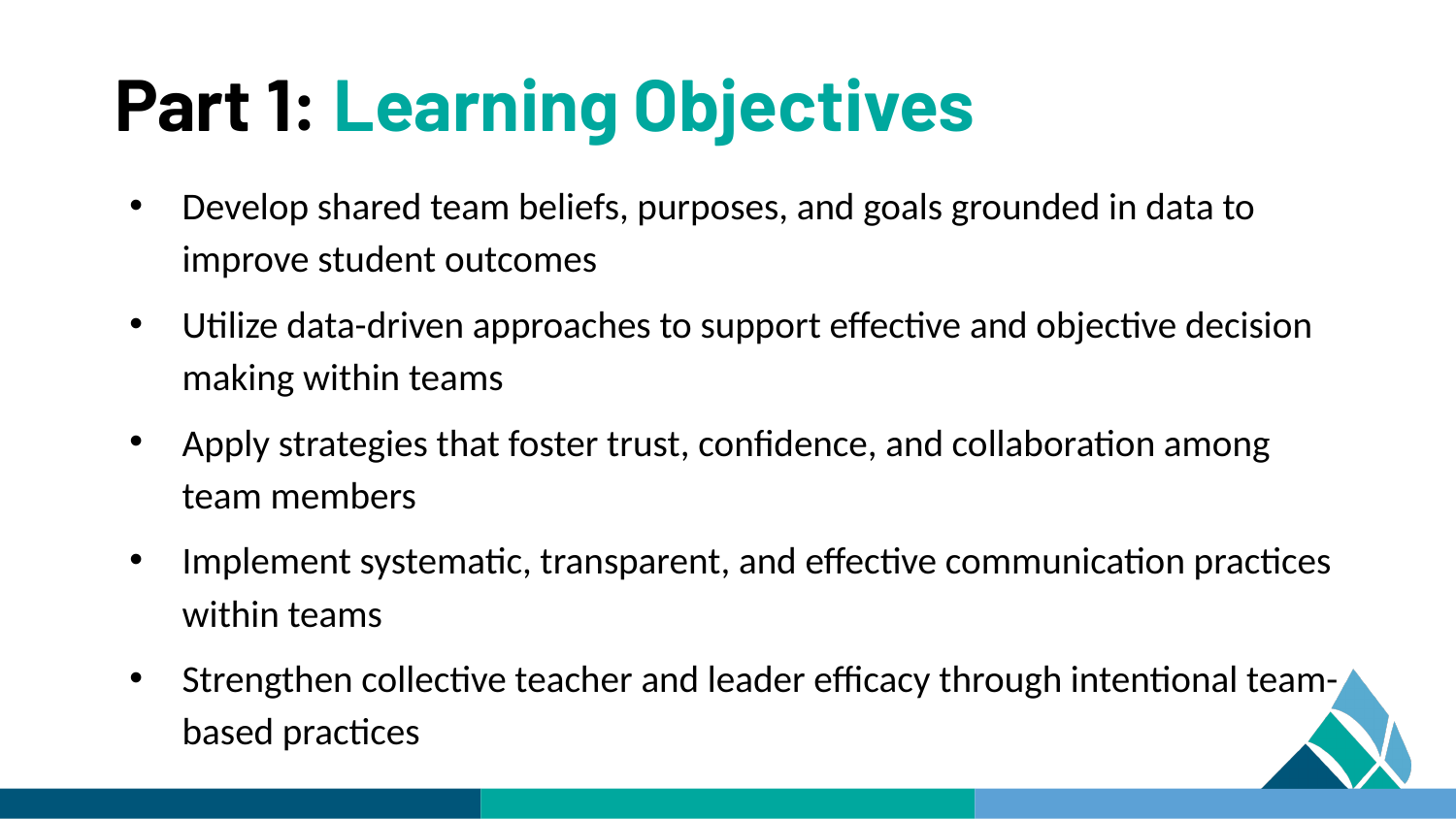

# Part 1: Learning Objectives

Develop shared team beliefs, purposes, and goals grounded in data to improve student outcomes
Utilize data-driven approaches to support effective and objective decision making within teams
Apply strategies that foster trust, confidence, and collaboration among team members
Implement systematic, transparent, and effective communication practices within teams
Strengthen collective teacher and leader efficacy through intentional team-based practices